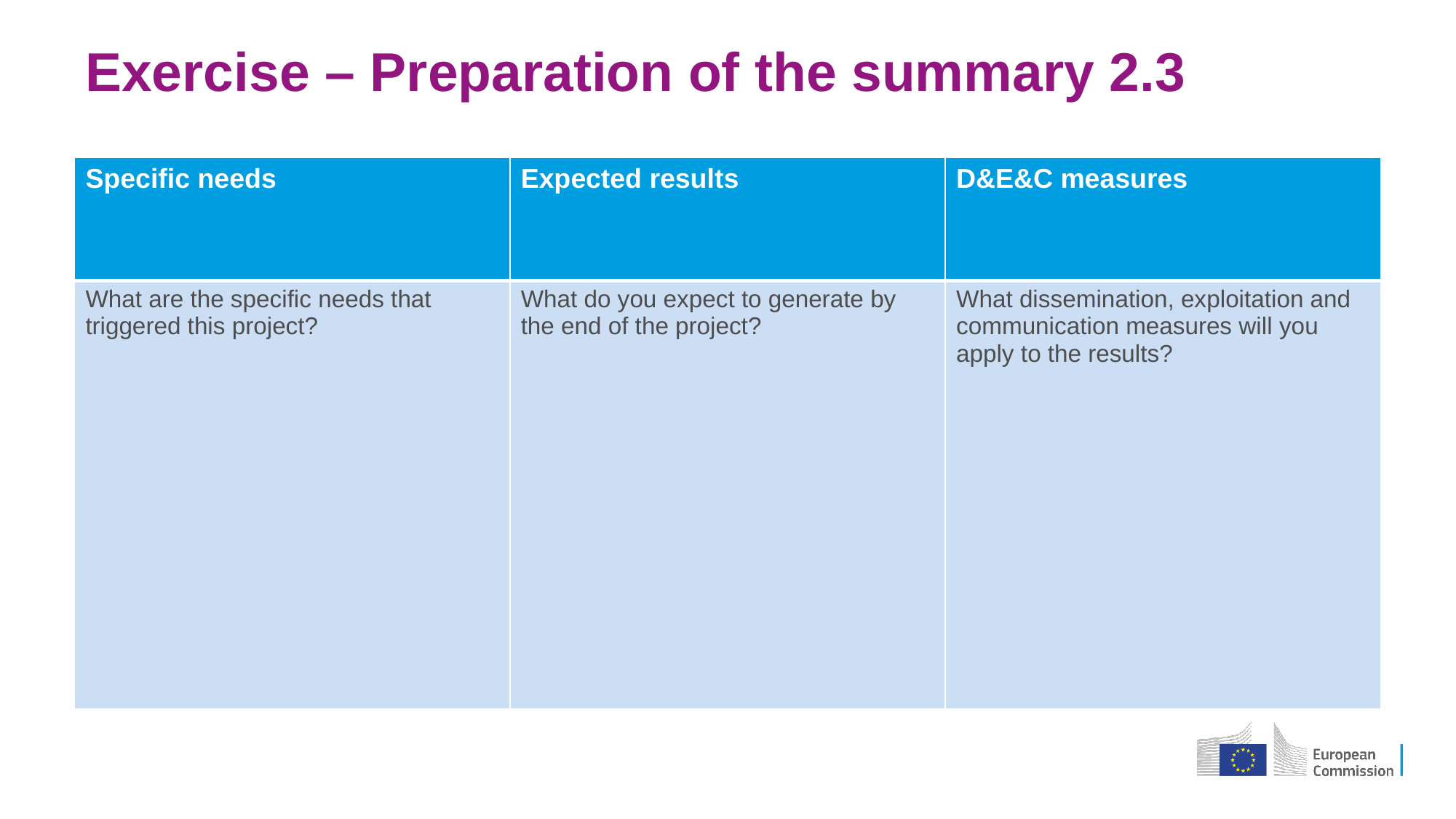

Exercise – Preparation of the summary 2.3

| Specific needs | Expected results | D&E&C measures |
| --- | --- | --- |
| What are the specific needs that triggered this project? | What do you expect to generate by the end of the project? | What dissemination, exploitation and communication measures will you apply to the results? |